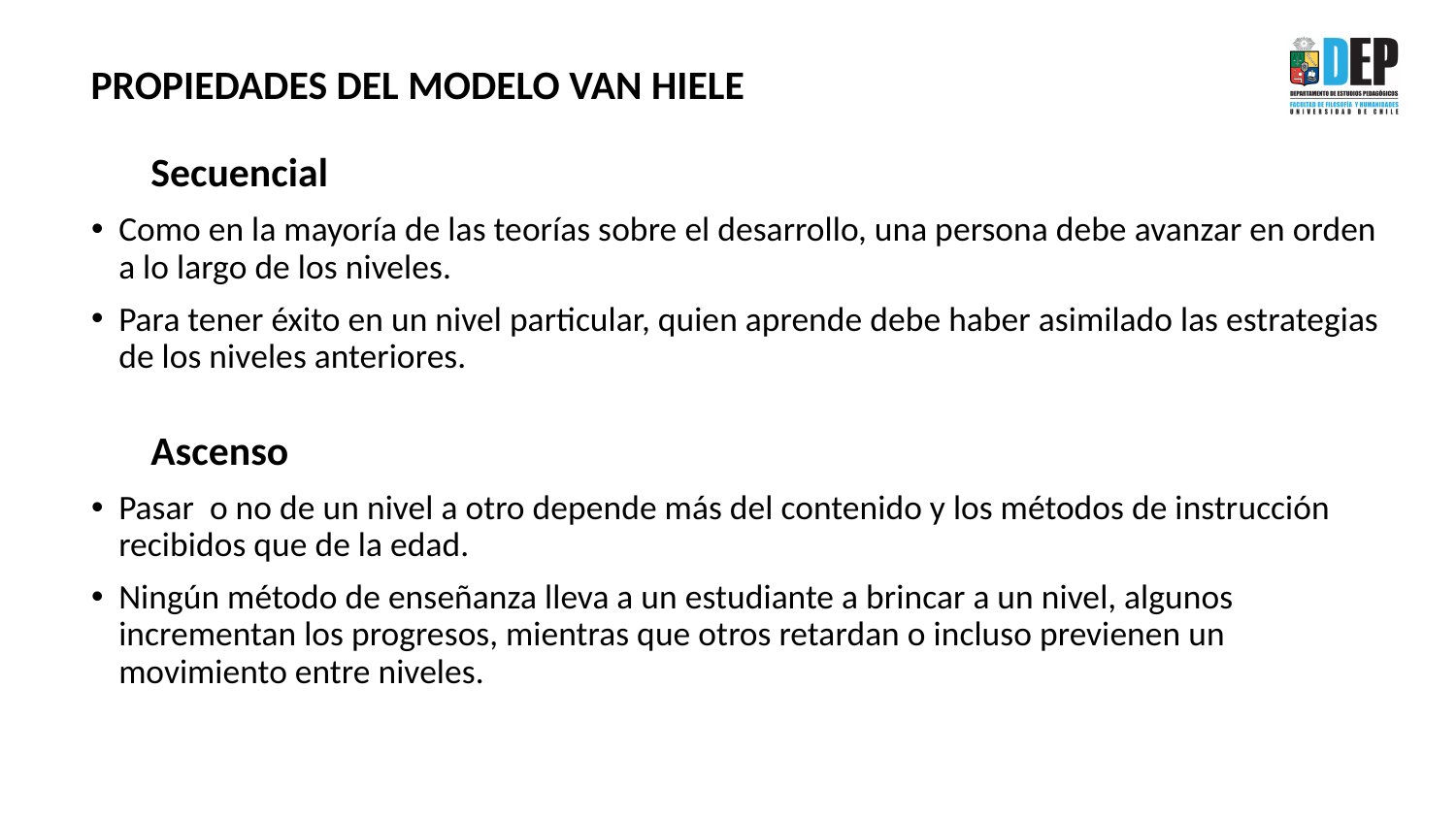

PROPIEDADES DEL MODELO VAN HIELE
Secuencial
Como en la mayoría de las teorías sobre el desarrollo, una persona debe avanzar en orden a lo largo de los niveles.
Para tener éxito en un nivel particular, quien aprende debe haber asimilado las estrategias de los niveles anteriores.

Ascenso
Pasar  o no de un nivel a otro depende más del contenido y los métodos de instrucción recibidos que de la edad.
Ningún método de enseñanza lleva a un estudiante a brincar a un nivel, algunos incrementan los progresos, mientras que otros retardan o incluso previenen un movimiento entre niveles.